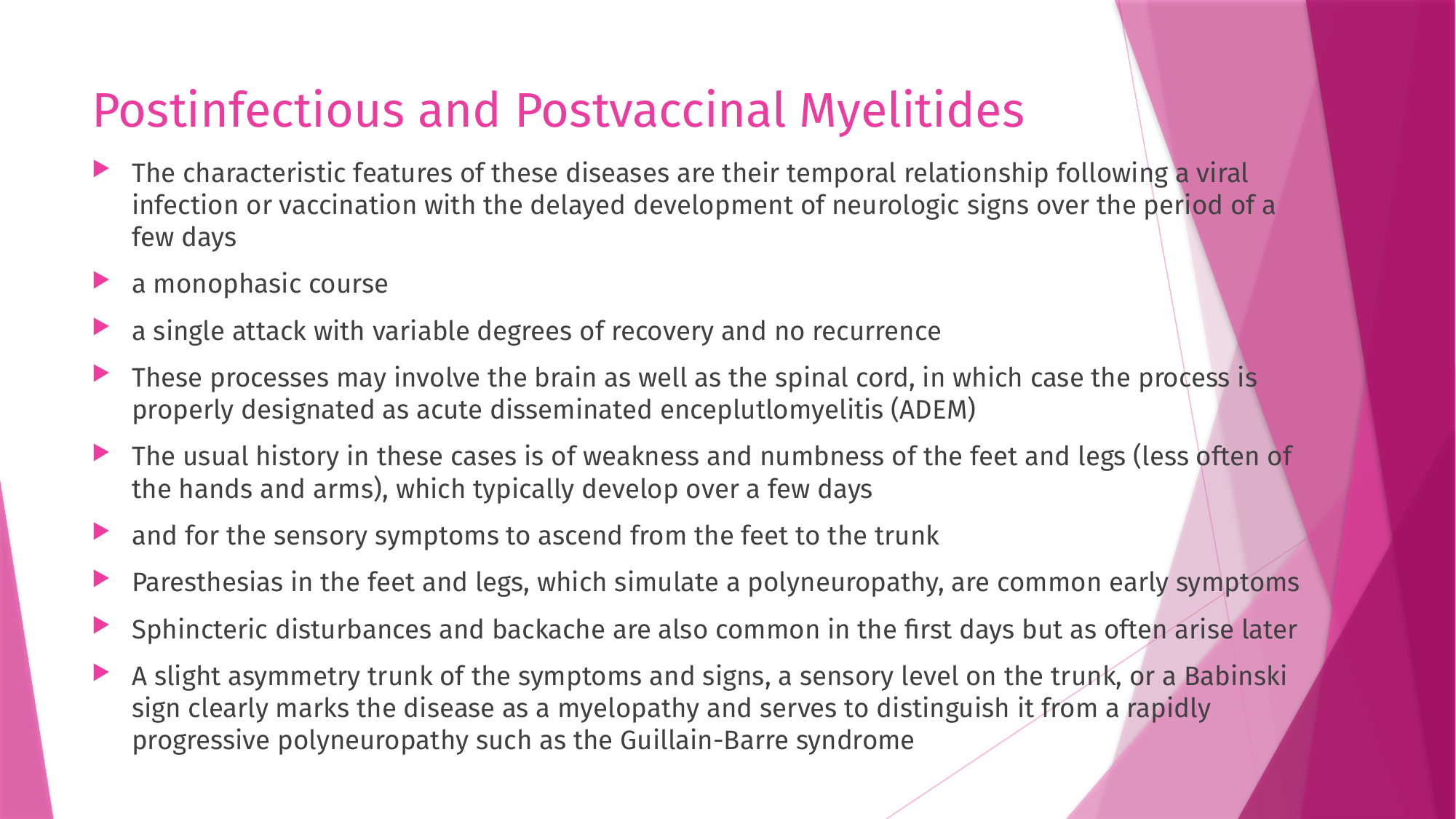

# Postinfectious and Postvaccinal Myelitides
The characteristic features of these diseases are their temporal relationship following a viral infection or vaccination with the delayed development of neurologic signs over the period of a few days
a monophasic course
a single attack with variable degrees of recovery and no recurrence
These processes may involve the brain as well as the spinal cord, in which case the process is properly designated as acute disseminated enceplutlomyelitis (ADEM)
The usual history in these cases is of weakness and numbness of the feet and legs (less often of the hands and arms), which typically develop over a few days
and for the sensory symptoms to ascend from the feet to the trunk
Paresthesias in the feet and legs, which simulate a polyneuropathy, are common early symptoms
Sphincteric disturbances and backache are also common in the first days but as often arise later
A slight asymmetry trunk of the symptoms and signs, a sensory level on the trunk, or a Babinski sign clearly marks the disease as a myelopathy and serves to distinguish it from a rapidly progressive polyneuropathy such as the Guillain-Barre syndrome